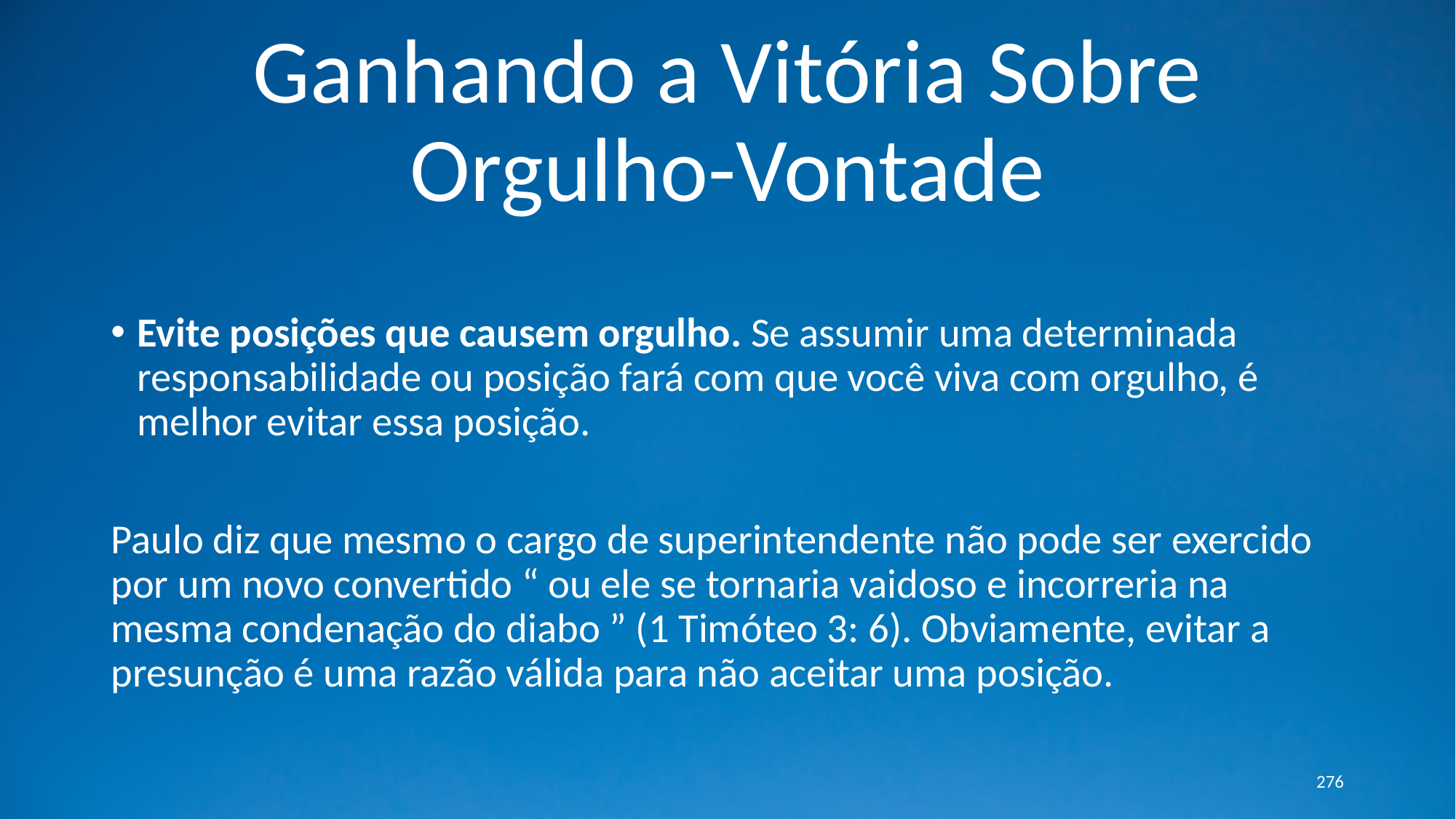

# Ganhando a Vitória Sobre Orgulho-Vontade
Evite posições que causem orgulho. Se assumir uma determinada responsabilidade ou posição fará com que você viva com orgulho, é melhor evitar essa posição.

Paulo diz que mesmo o cargo de superintendente não pode ser exercido por um novo convertido “ ou ele se tornaria vaidoso e incorreria na mesma condenação do diabo ” (1 Timóteo 3: 6). Obviamente, evitar a presunção é uma razão válida para não aceitar uma posição.

276